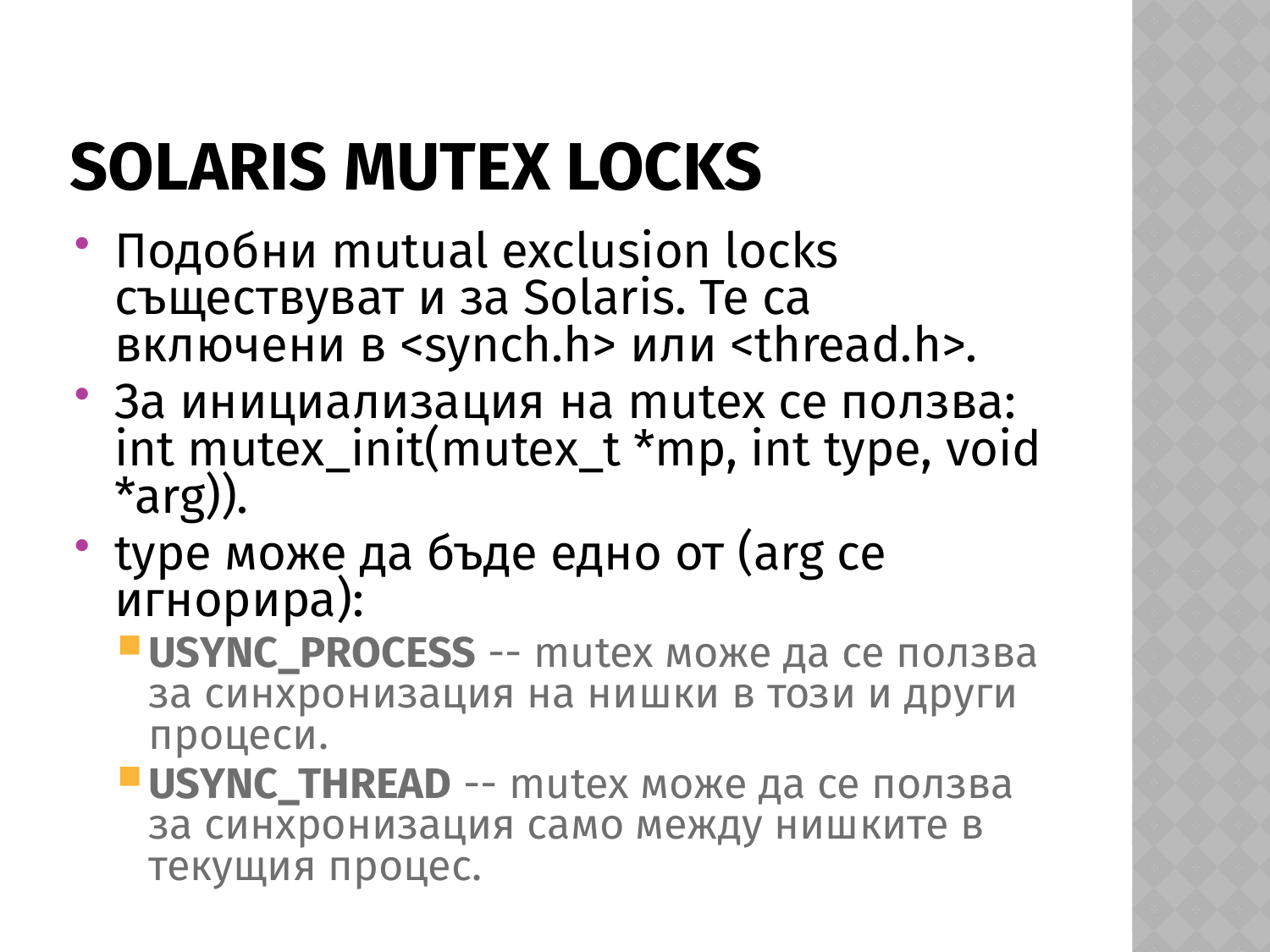

Solaris Mutex Locks
Подобни mutual exclusion locks съществуват и за Solaris. Те са включени в <synch.h> или <thread.h>.
За инициализация на mutex се ползва:
int mutex_init(mutex_t *mp, int type, void *arg)).
type може да бъде едно от (arg се игнорира):
USYNC_PROCESS -- mutex може да се ползва за синхронизация на нишки в този и други процеси.
USYNC_THREAD -- mutex може да се ползва за синхронизация само между нишките в текущия процес.